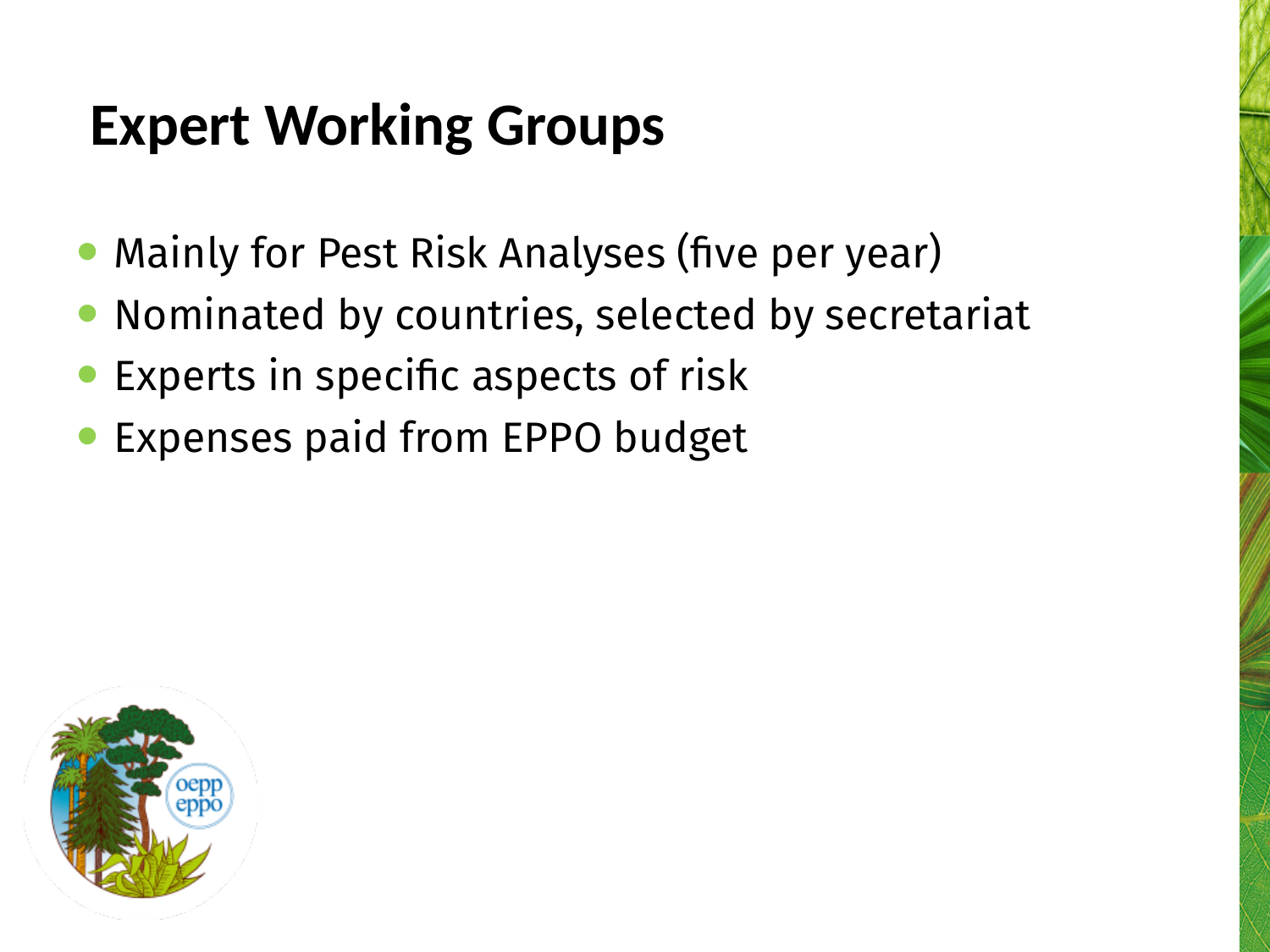

# Expert Working Groups
Mainly for Pest Risk Analyses (five per year)
Nominated by countries, selected by secretariat
Experts in specific aspects of risk
Expenses paid from EPPO budget